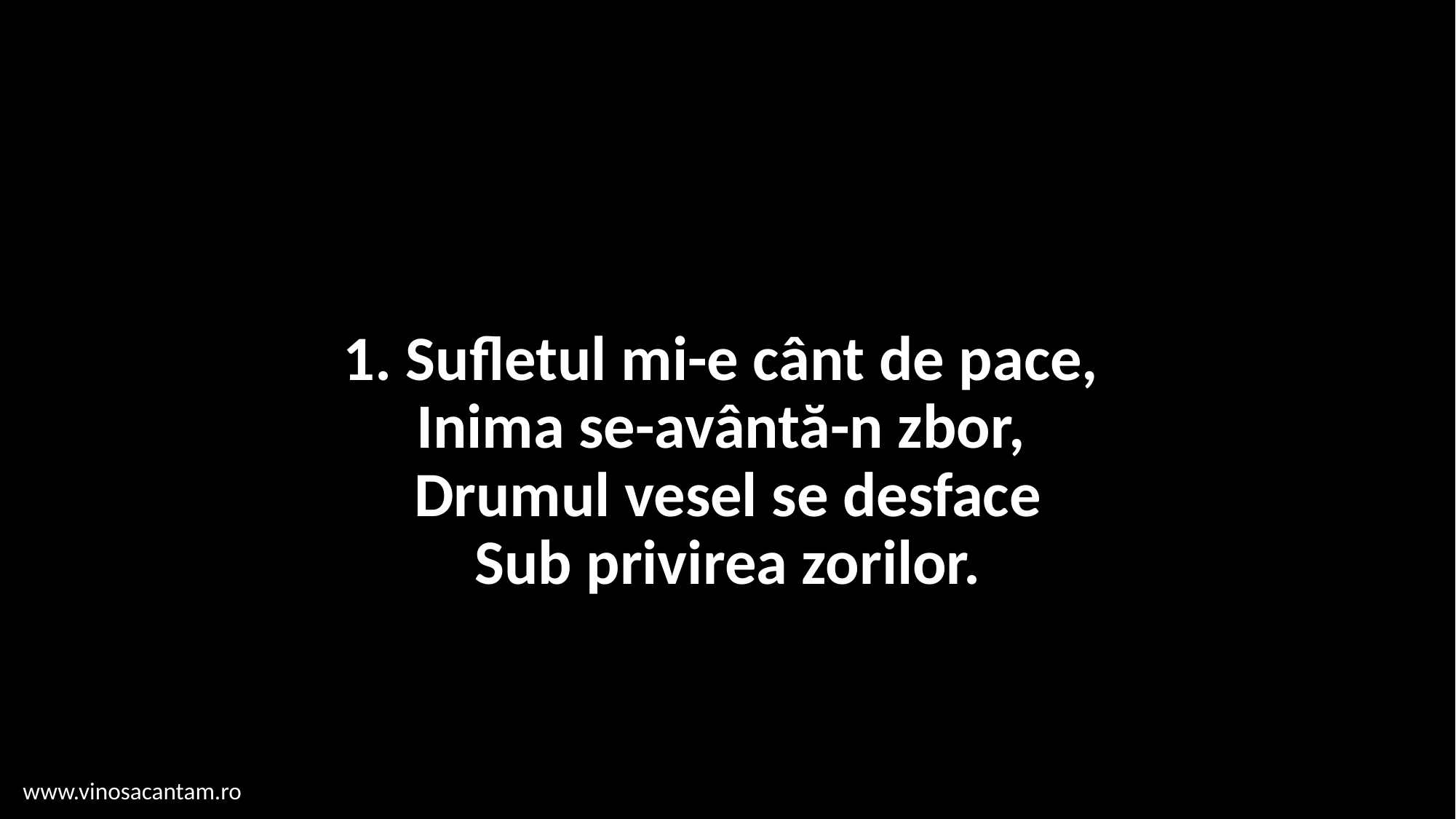

# 1. Sufletul mi-e cânt de pace, Inima se-avântă-n zbor, Drumul vesel se desface Sub privirea zorilor.
www.vinosacantam.ro